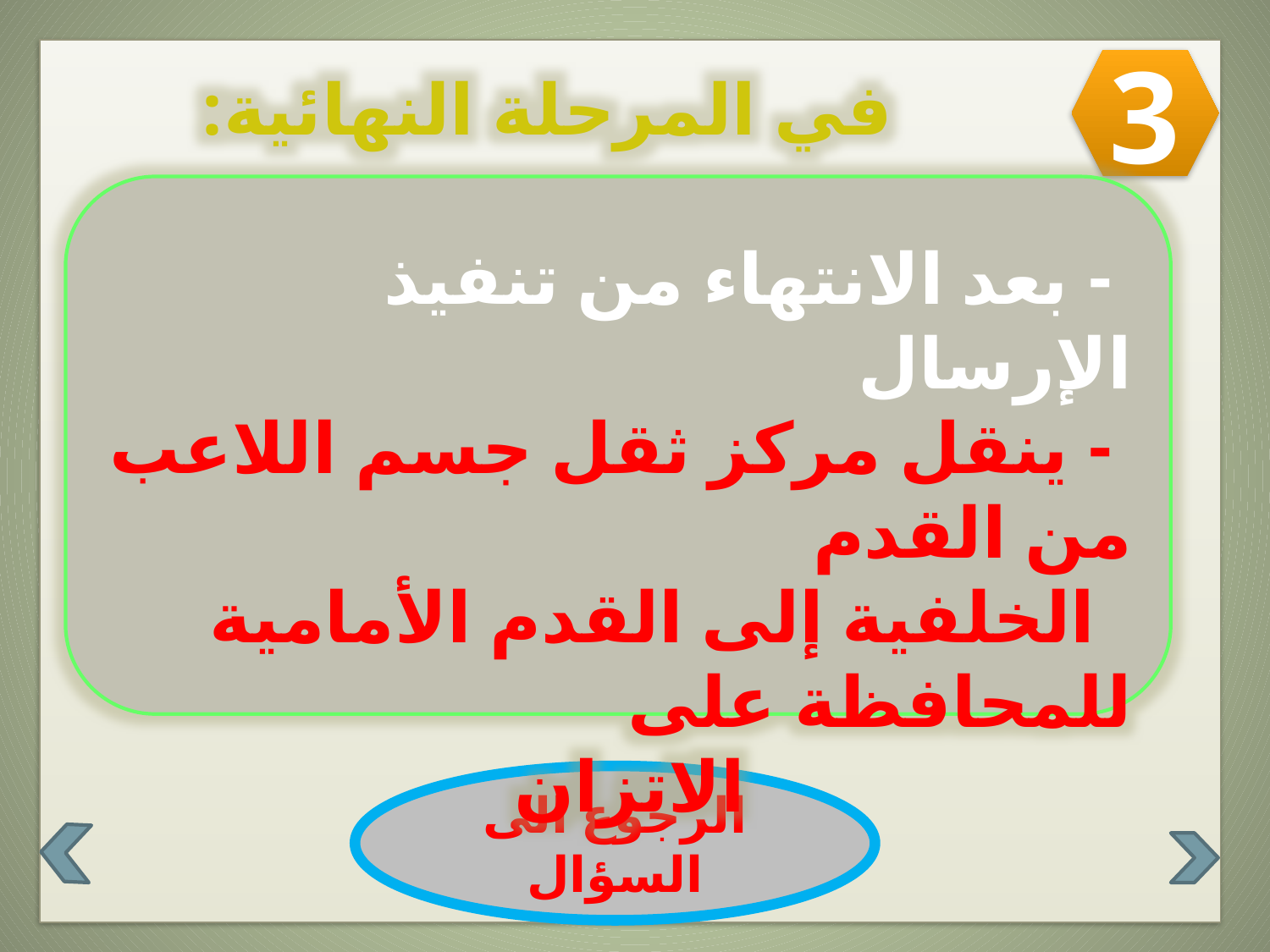

3
             في المرحلة النهائية:

 - بعد الانتهاء من تنفيذ الإرسال
 - ينقل مركز ثقل جسم اللاعب من القدم
  الخلفية إلى القدم الأمامية للمحافظة على
                     الاتزان
الرجوع الى السؤال